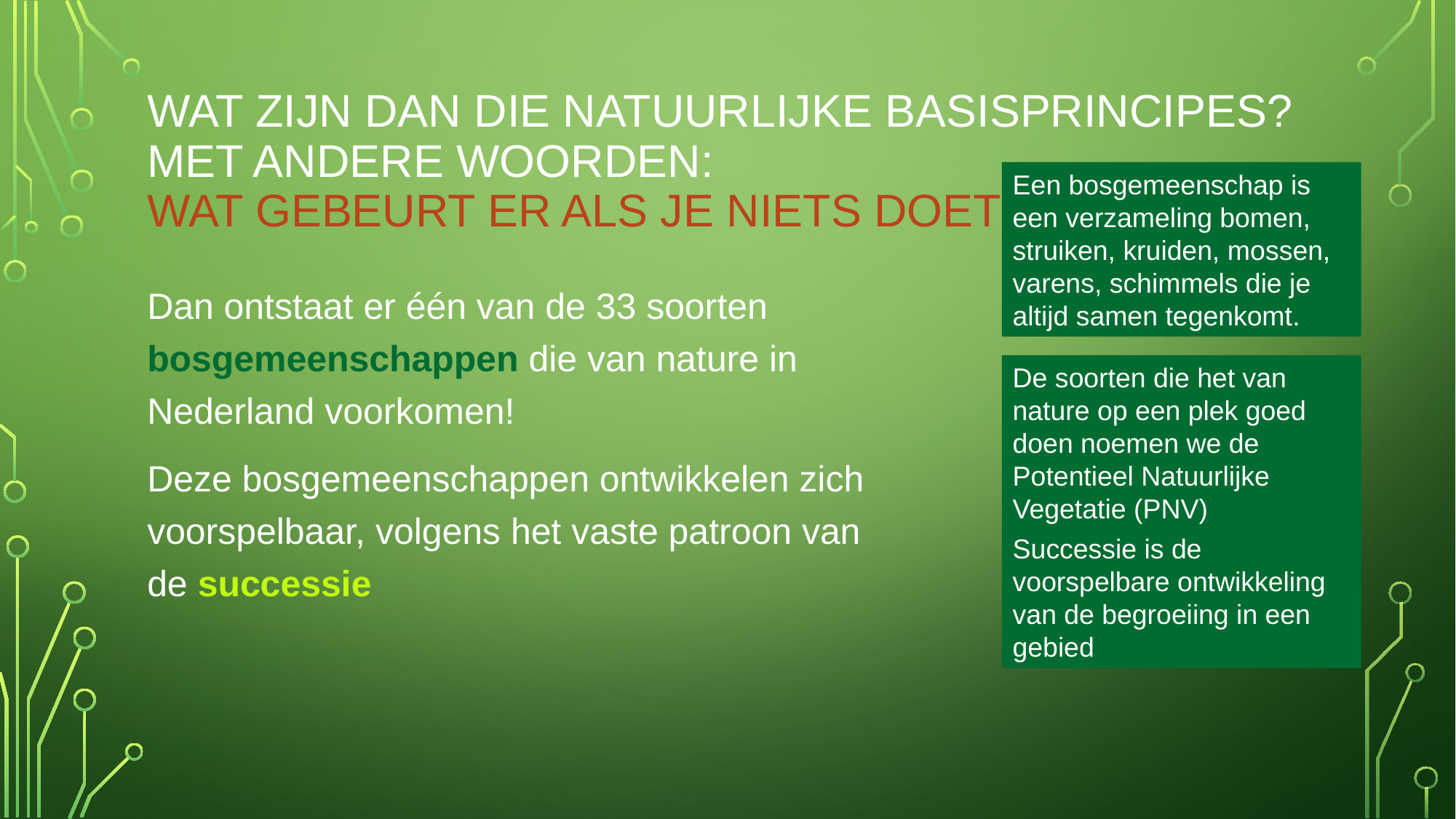

# Wat zijn dan die natuurlijke basisprincipes? Met andere woorden: wat gebeurt er als je niets doet?
Een bosgemeenschap is een verzameling bomen, struiken, kruiden, mossen, varens, schimmels die je altijd samen tegenkomt.
Dan ontstaat er één van de 33 soorten bosgemeenschappen die van nature in Nederland voorkomen!
Deze bosgemeenschappen ontwikkelen zich voorspelbaar, volgens het vaste patroon van de successie
De soorten die het van nature op een plek goed doen noemen we de Potentieel Natuurlijke Vegetatie (PNV)
Successie is de voorspelbare ontwikkeling van de begroeiing in een gebied